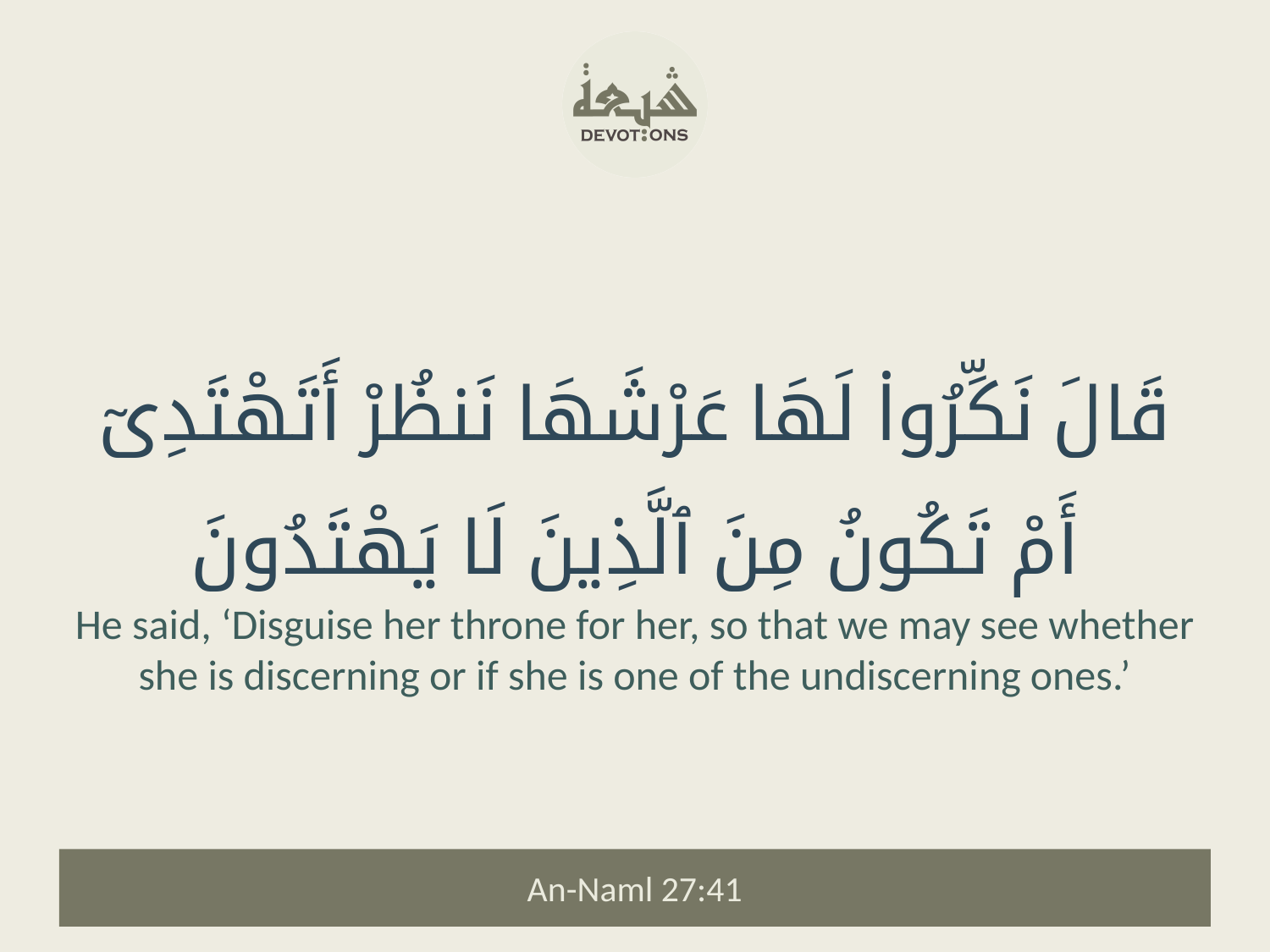

قَالَ نَكِّرُوا۟ لَهَا عَرْشَهَا نَنظُرْ أَتَهْتَدِىٓ أَمْ تَكُونُ مِنَ ٱلَّذِينَ لَا يَهْتَدُونَ
He said, ‘Disguise her throne for her, so that we may see whether she is discerning or if she is one of the undiscerning ones.’
An-Naml 27:41